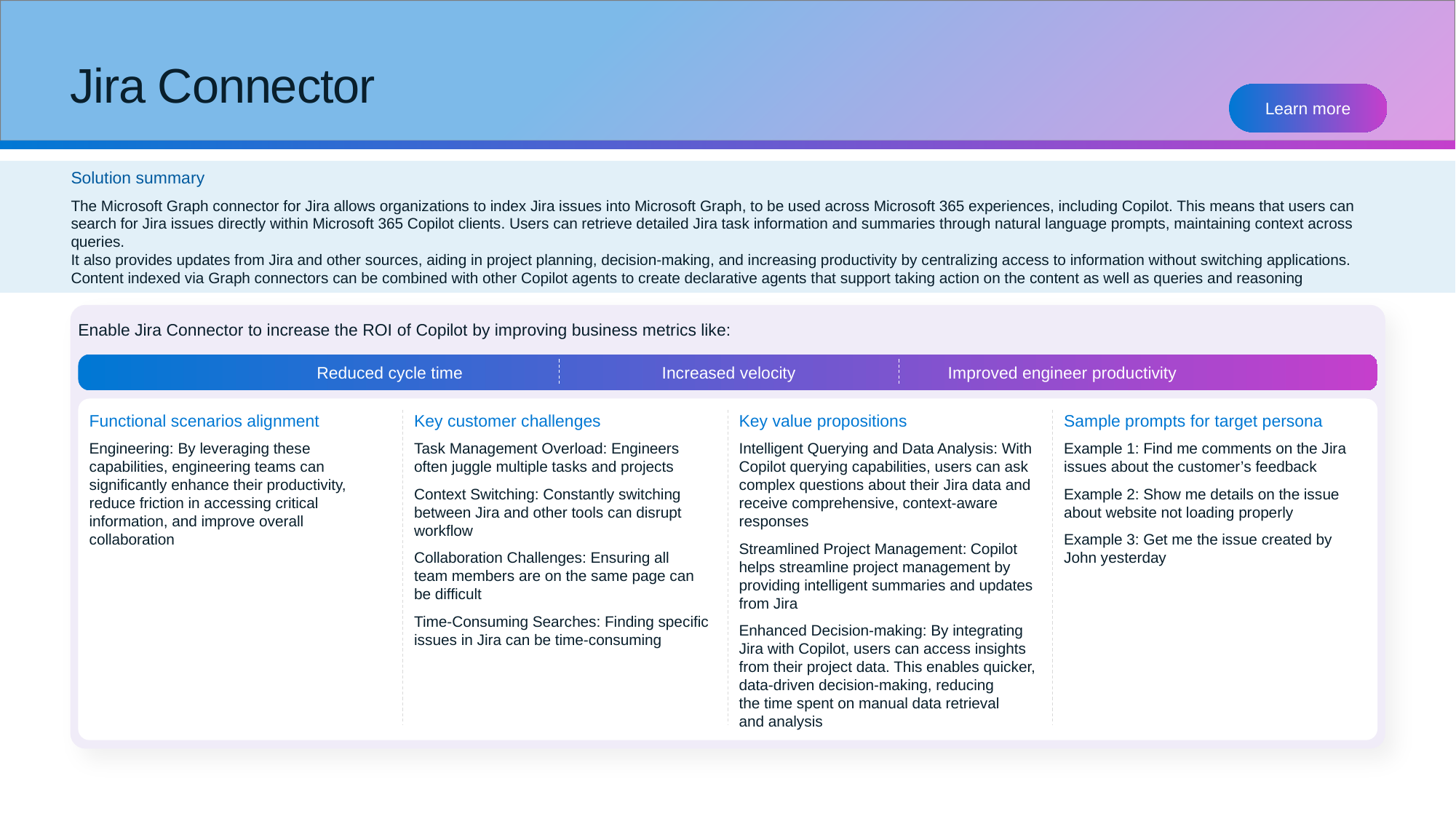

# Jira Connector
Learn more

Solution summary
The Microsoft Graph connector for Jira allows organizations to index Jira issues into Microsoft Graph, to be used across Microsoft 365 experiences, including Copilot. This means that users can search for Jira issues directly within Microsoft 365 Copilot clients. Users can retrieve detailed Jira task information and summaries through natural language prompts, maintaining context across queries.
It also provides updates from Jira and other sources, aiding in project planning, decision-making, and increasing productivity by centralizing access to information without switching applications. Content indexed via Graph connectors can be combined with other Copilot agents to create declarative agents that support taking action on the content as well as queries and reasoning

Enable Jira Connector to increase the ROI of Copilot by improving business metrics like:

Reduced cycle time
Increased velocity
Improved engineer productivity

Functional scenarios alignment
Engineering: By leveraging these capabilities, engineering teams can significantly enhance their productivity, reduce friction in accessing critical information, and improve overall collaboration
Key customer challenges
Task Management Overload: Engineers often juggle multiple tasks and projects
Context Switching: Constantly switching between Jira and other tools can disrupt workflow
Collaboration Challenges: Ensuring all
team members are on the same page can
be difficult
Time-Consuming Searches: Finding specific issues in Jira can be time-consuming
Key value propositions
Intelligent Querying and Data Analysis: With Copilot querying capabilities, users can ask complex questions about their Jira data and receive comprehensive, context-aware responses
Streamlined Project Management: Copilot helps streamline project management by providing intelligent summaries and updates from Jira
Enhanced Decision-making: By integrating Jira with Copilot, users can access insights from their project data. This enables quicker, data-driven decision-making, reducing
the time spent on manual data retrieval
and analysis
Sample prompts for target persona
Example 1: Find me comments on the Jira issues about the customer’s feedback
Example 2: Show me details on the issue about website not loading properly
Example 3: Get me the issue created by John yesterday